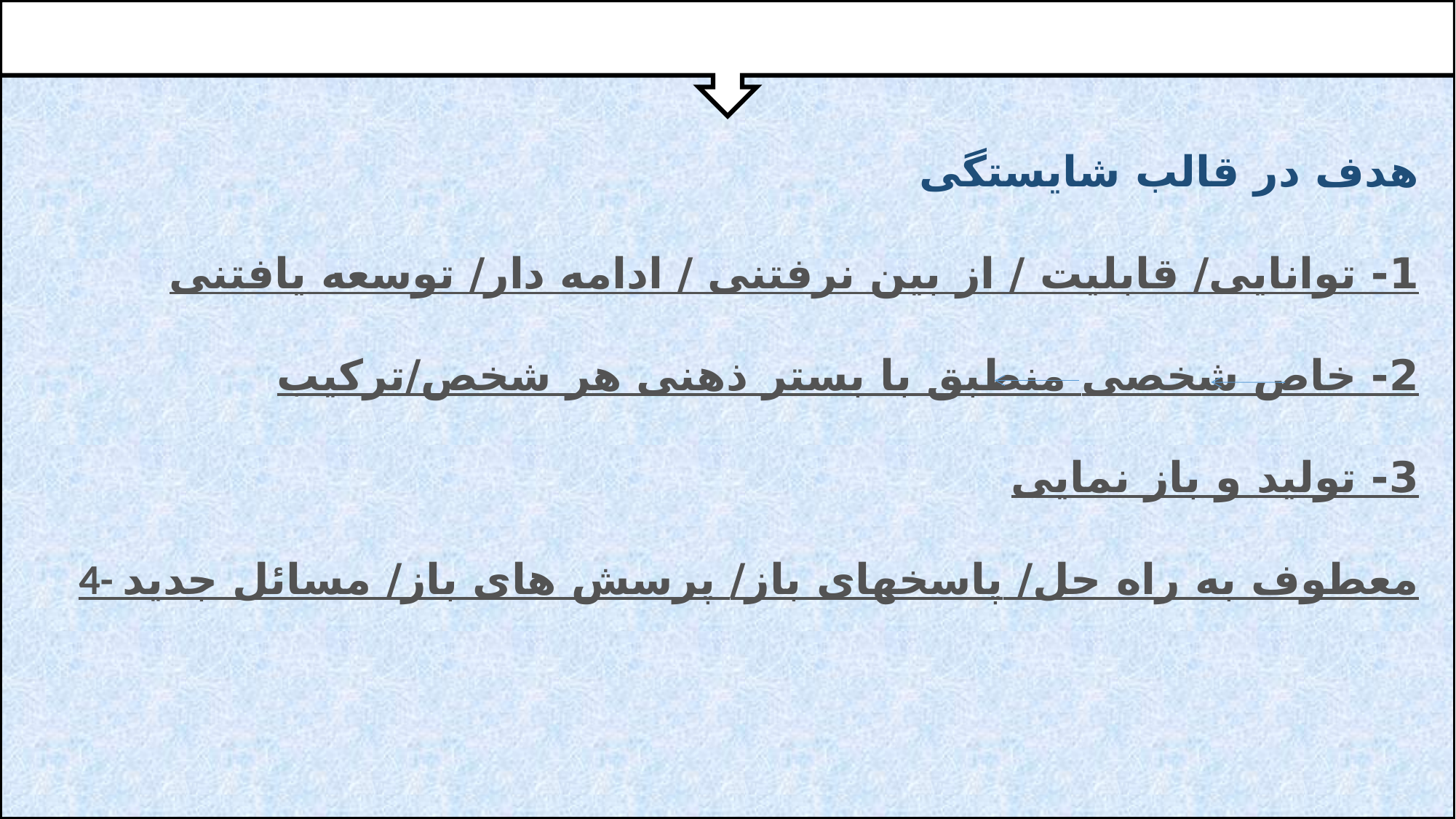

هدف در قالب شایستگی

1- توانایی/ قابلیت / از بین نرفتنی / ادامه دار/ توسعه یافتنی

2- خاص	 شخصی	 منطبق با بستر ذهنی هر شخص/ترکیب

3- تولید و باز نمایی

4- معطوف به راه حل/ پاسخهای باز/ پرسش های باز/ مسائل جدید